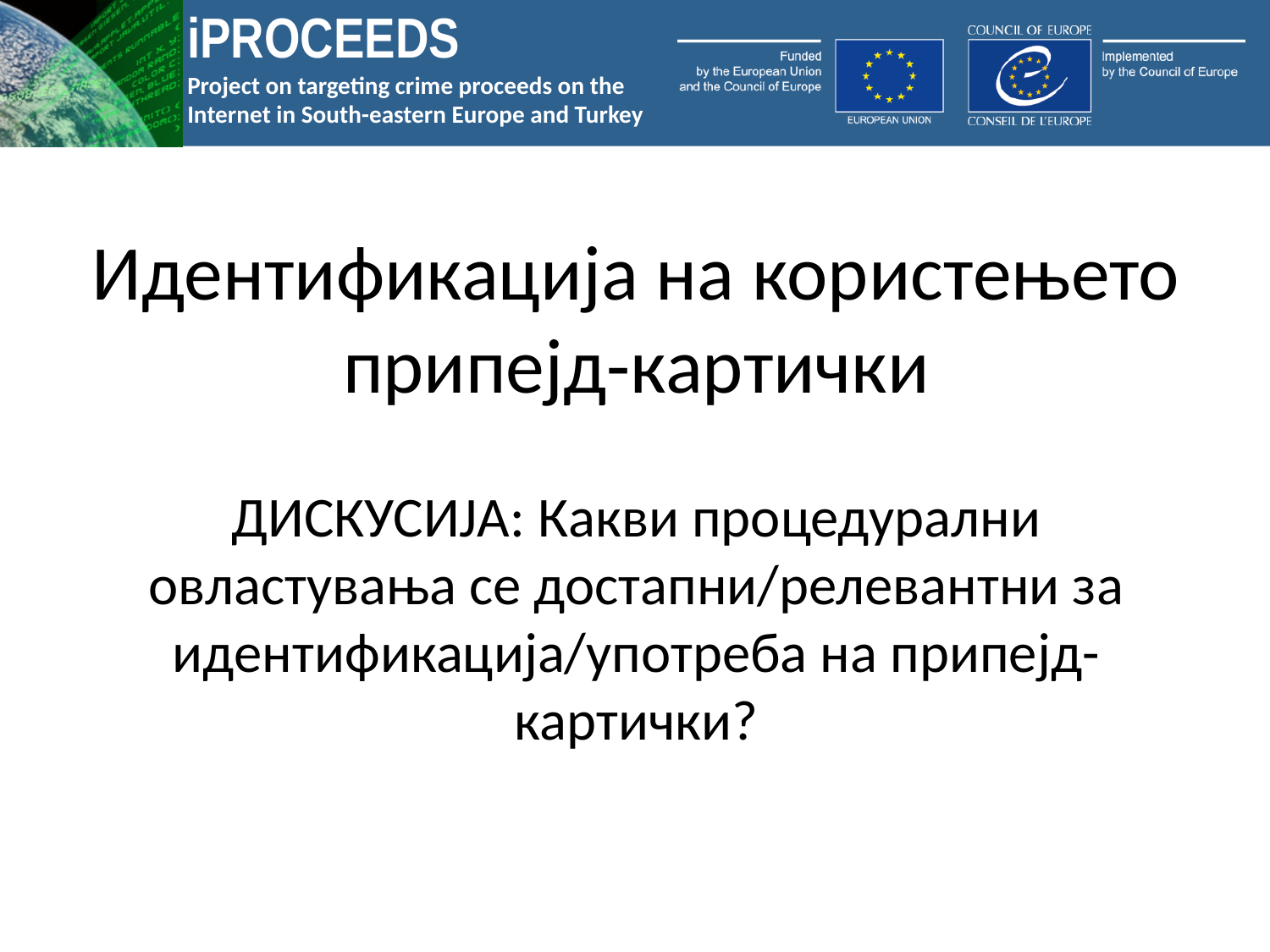

# Идентификација на користењето припејд-картички

ДИСКУСИЈА: Какви процедурални овластувања се достапни/релевантни за идентификација/употреба на припејд-картички?